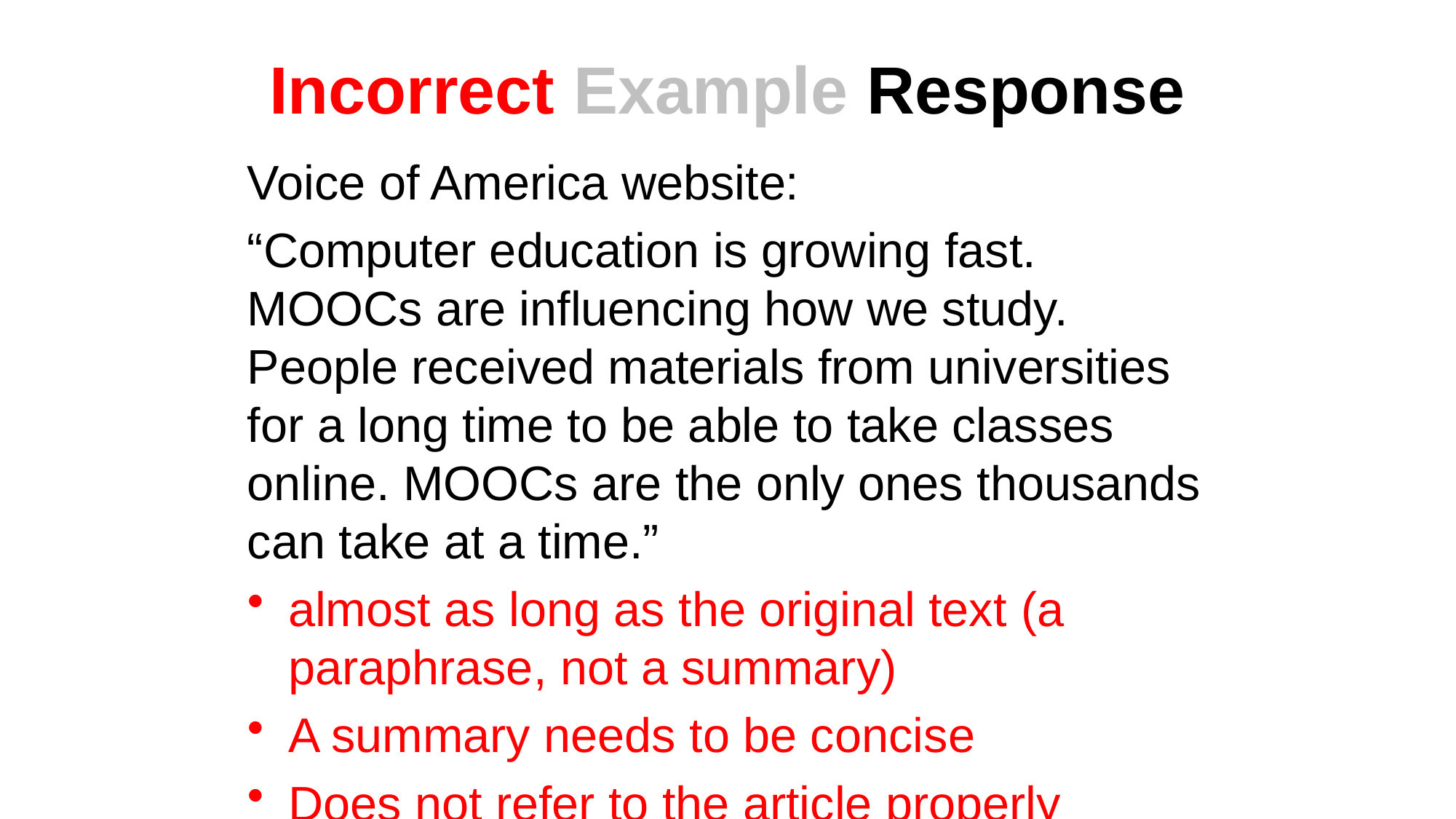

# Incorrect Example Response
Voice of America website:
“Computer education is growing fast. MOOCs are influencing how we study. People received materials from universities for a long time to be able to take classes online. MOOCs are the only ones thousands can take at a time.”
almost as long as the original text (a paraphrase, not a summary)
A summary needs to be concise
Does not refer to the article properly